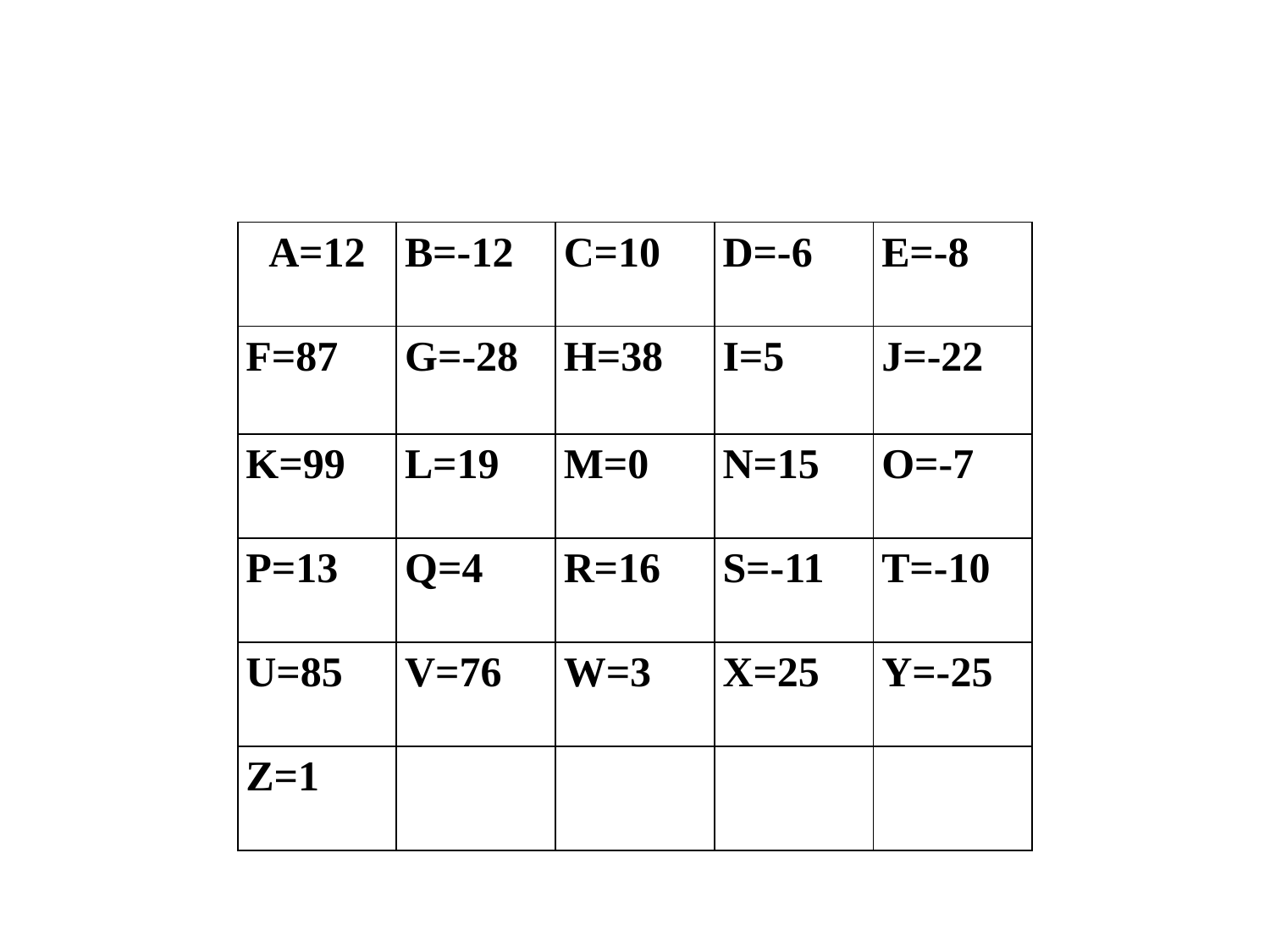

| A=12 | B=-12 | C=10 | D=-6 | E=-8 |
| --- | --- | --- | --- | --- |
| F=87 | G=-28 | H=38 | I=5 | J=-22 |
| K=99 | L=19 | M=0 | N=15 | O=-7 |
| P=13 | Q=4 | R=16 | S=-11 | T=-10 |
| U=85 | V=76 | W=3 | X=25 | Y=-25 |
| Z=1 |  |  |  |  |